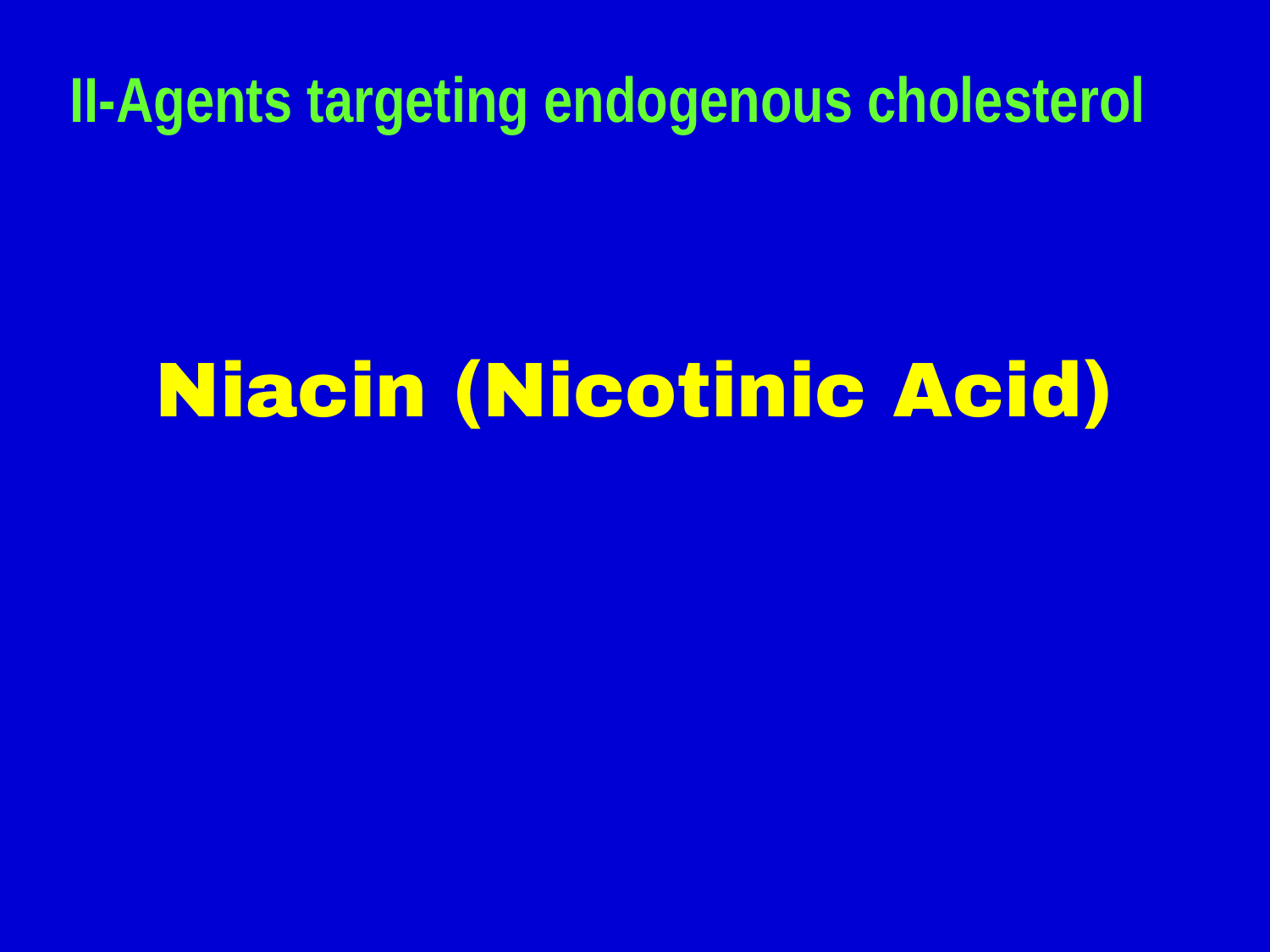

II-Agents targeting endogenous cholesterol
# Niacin (Nicotinic Acid)